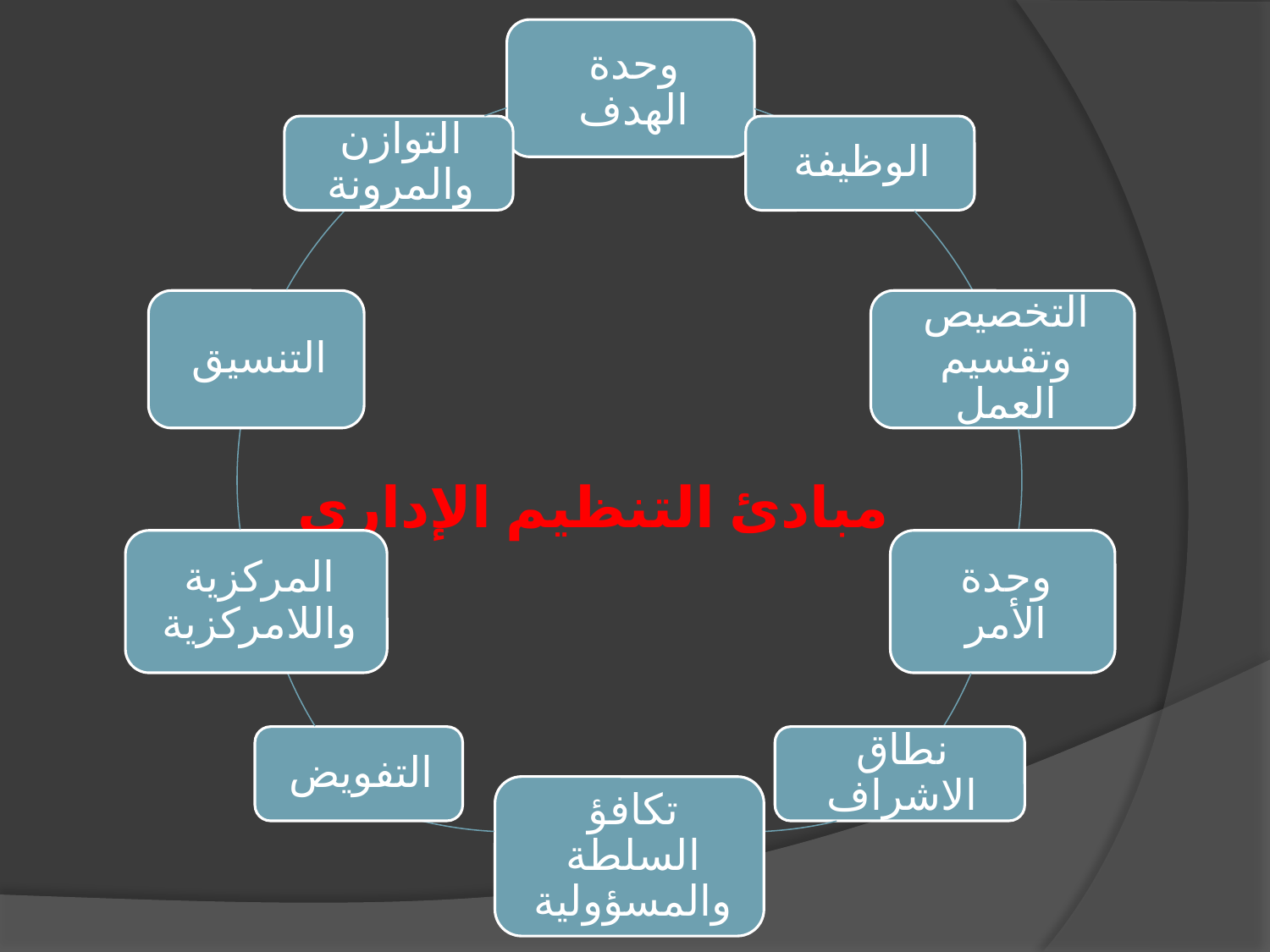

وحدة الهدف
الوظيفة
التخصيص وتقسيم العمل
وحدة الأمر
نطاق الاشراف
تكافؤ السلطة والمسؤولية
التفويض
المركزية واللامركزية
التنسيق
التوازن والمرونة
# مبادئ التنظيم الإداري